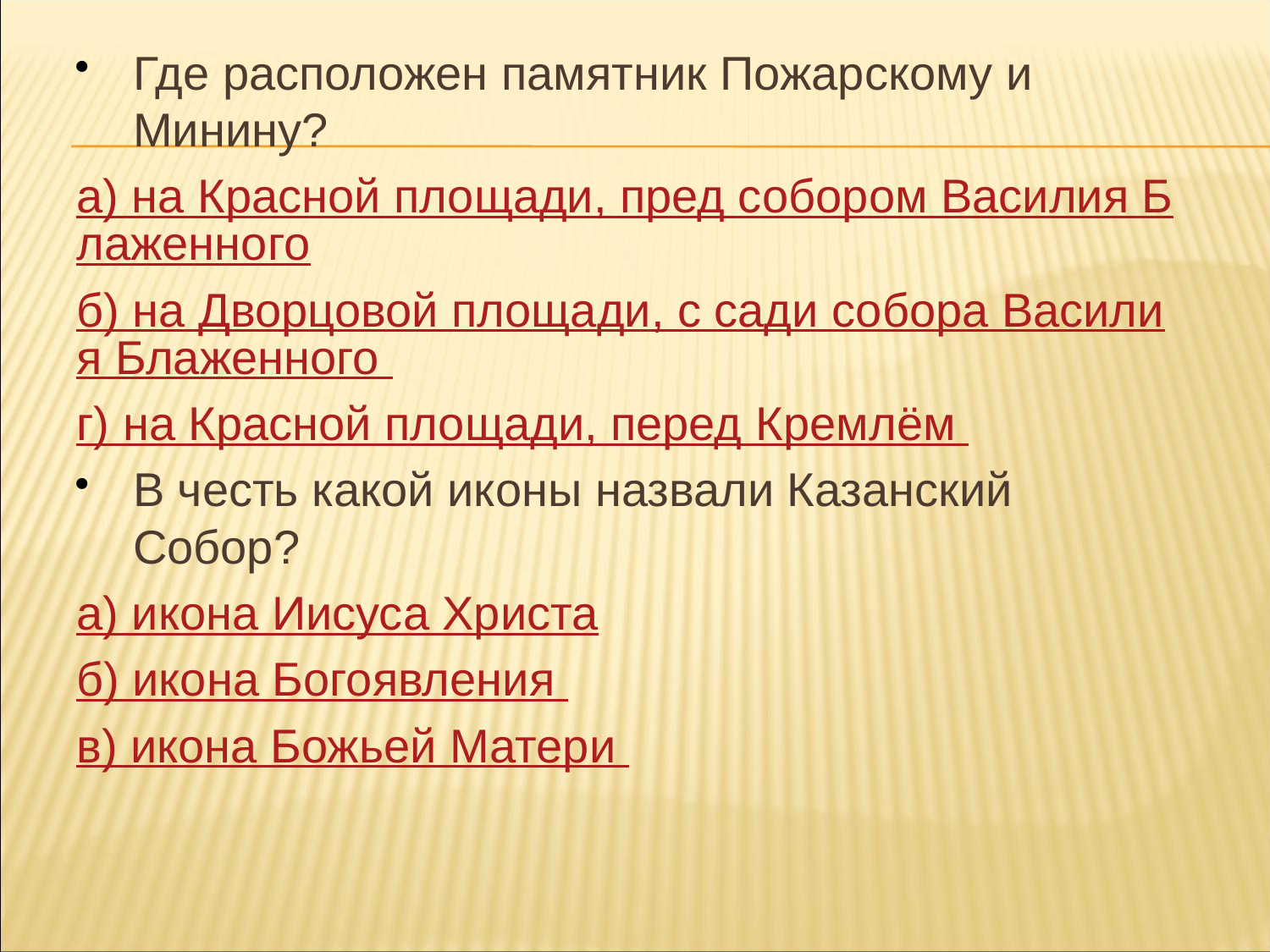

Где расположен памятник Пожарскому и Минину?
а) на Красной площади, пред собором Василия Блаженного
б) на Дворцовой площади, с сади собора Василия Блаженного
г) на Красной площади, перед Кремлём
В честь какой иконы назвали Казанский Собор?
а) икона Иисуса Христа
б) икона Богоявления
в) икона Божьей Матери

#